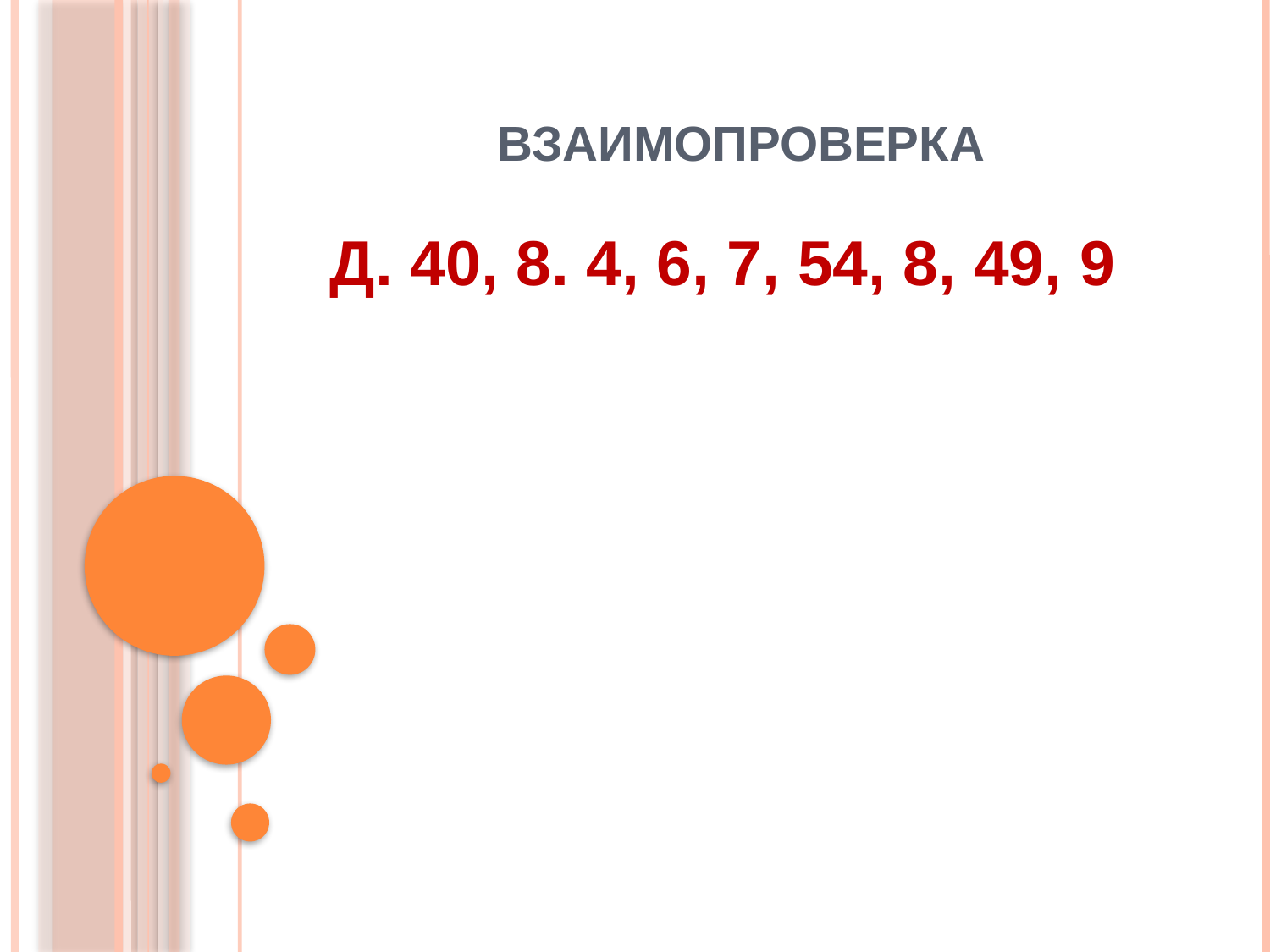

# Взаимопроверка
Д. 40, 8. 4, 6, 7, 54, 8, 49, 9